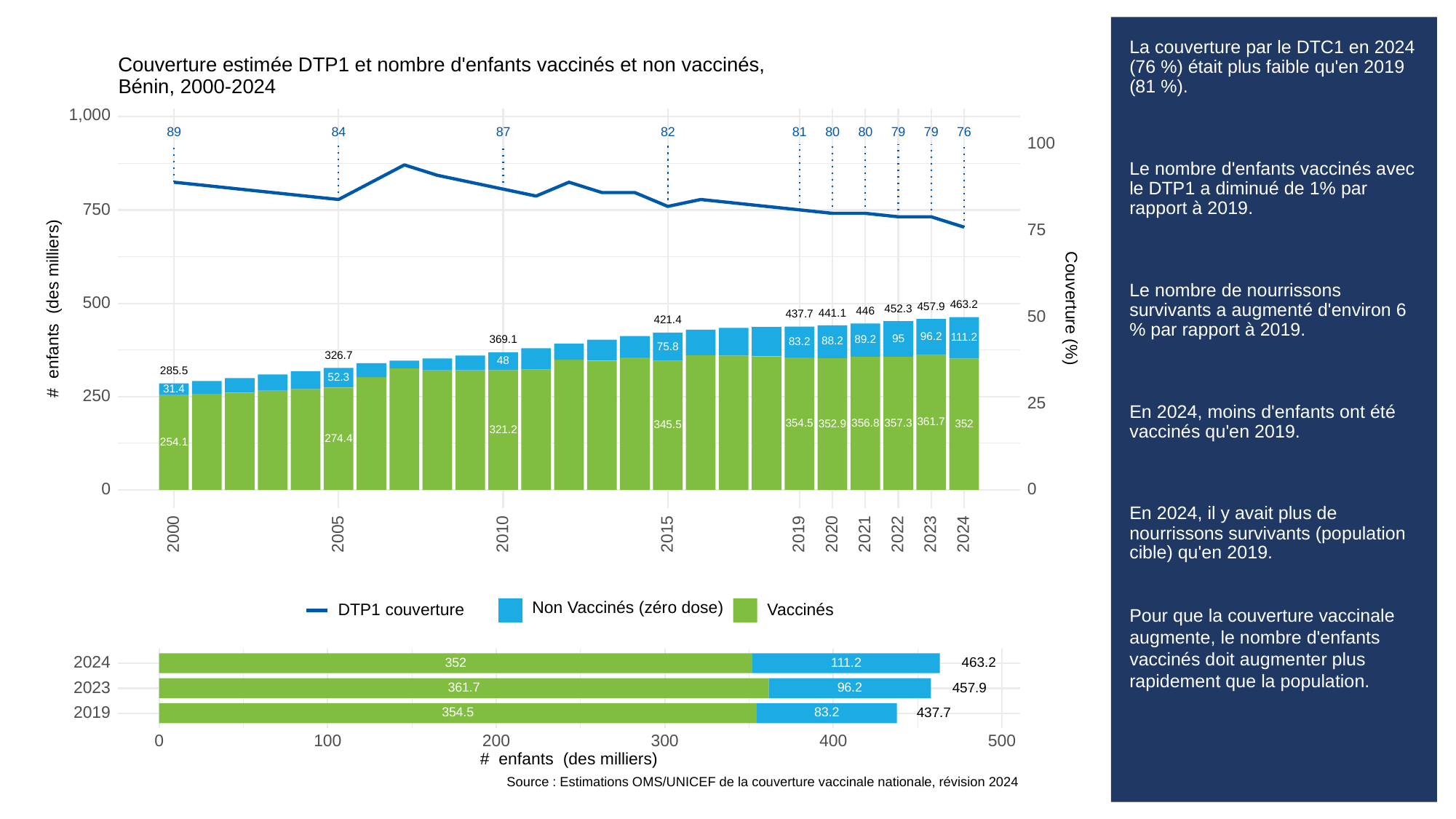

# La couverture par le DTC1 en 2024 (76 %) était plus faible qu'en 2019 (81 %).

Le nombre d'enfants vaccinés avec le DTP1 a diminué de 1% par rapport à 2019.

Le nombre de nourrissons survivants a augmenté d'environ 6 % par rapport à 2019.

En 2024, moins d'enfants ont été vaccinés qu'en 2019.

En 2024, il y avait plus de nourrissons survivants (population cible) qu'en 2019.

Pour que la couverture vaccinale augmente, le nombre d'enfants vaccinés doit augmenter plus rapidement que la population.

Couverture estimée DTP1 et nombre d'enfants vaccinés et non vaccinés,
Bénin, 2000-2024
1,000

89
84
87
82
81
80
80
79
79
76
100

750

75

500
#  enfants  (des milliers)
Couverture (%)
463.2
457.9

452.3
446
441.1
437.7
50
421.4

96.2
111.2
95
369.1
89.2

88.2
83.2

75.8

326.7

48

285.5

52.3

31.4

250

25
361.7
357.3
356.8
354.5
352.9
352
345.5
321.2
274.4
254.1

0
0

2023
2000
2005
2010
2015
2019
2020
2021
2022
2024

Non Vaccinés (zéro dose)
Vaccinés
DTP1 couverture

2024
463.2
352
111.2

2023
457.9
361.7
96.2

2019
437.7
354.5
83.2

300
0
100
200
400
500
#  enfants  (des milliers)
Source : Estimations OMS/UNICEF de la couverture vaccinale nationale, révision 2024